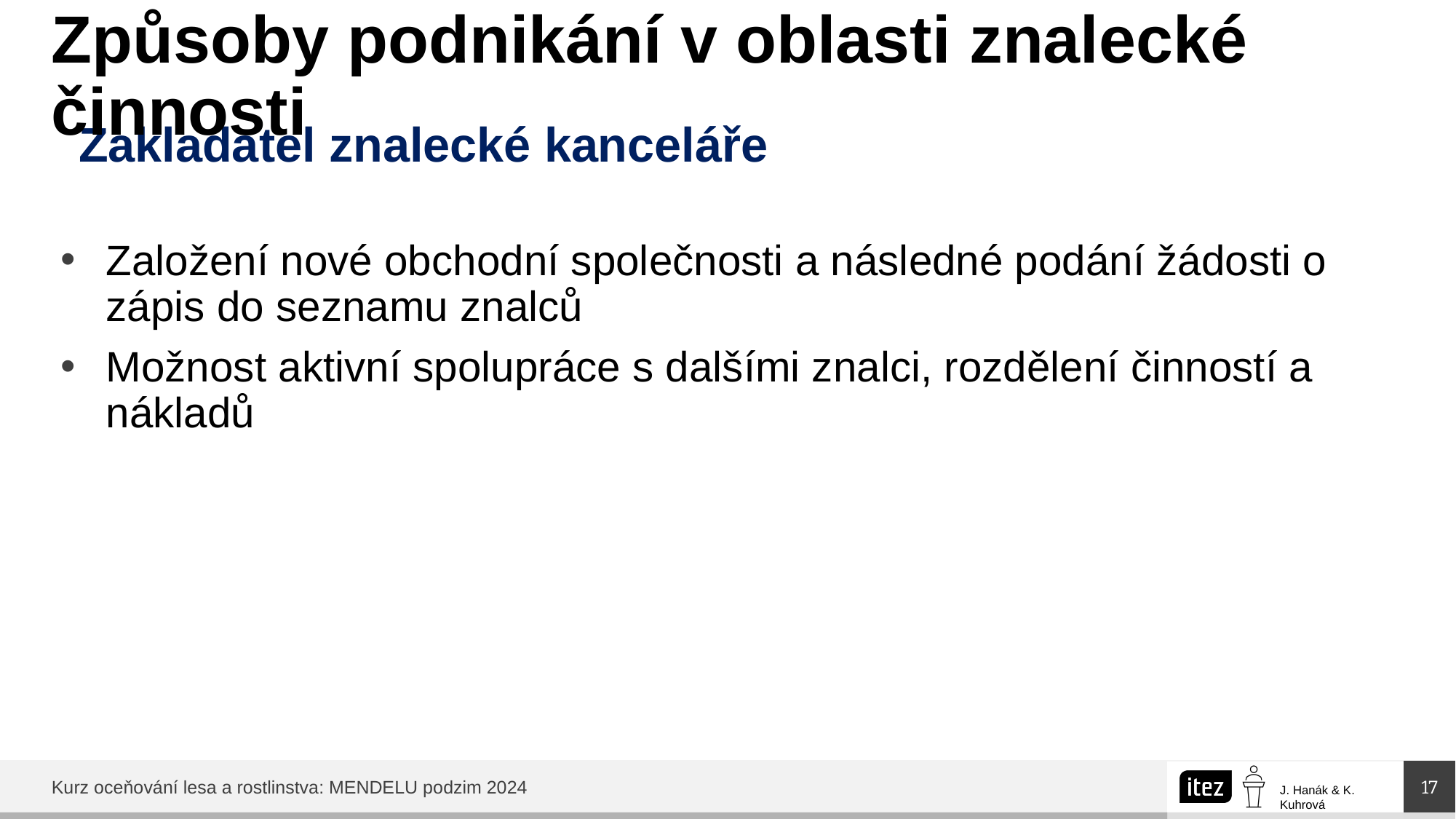

# Způsoby podnikání v oblasti znalecké činnosti
Zakladatel znalecké kanceláře
Založení nové obchodní společnosti a následné podání žádosti o zápis do seznamu znalců
Možnost aktivní spolupráce s dalšími znalci, rozdělení činností a nákladů
17
Kurz oceňování lesa a rostlinstva: MENDELU podzim 2024